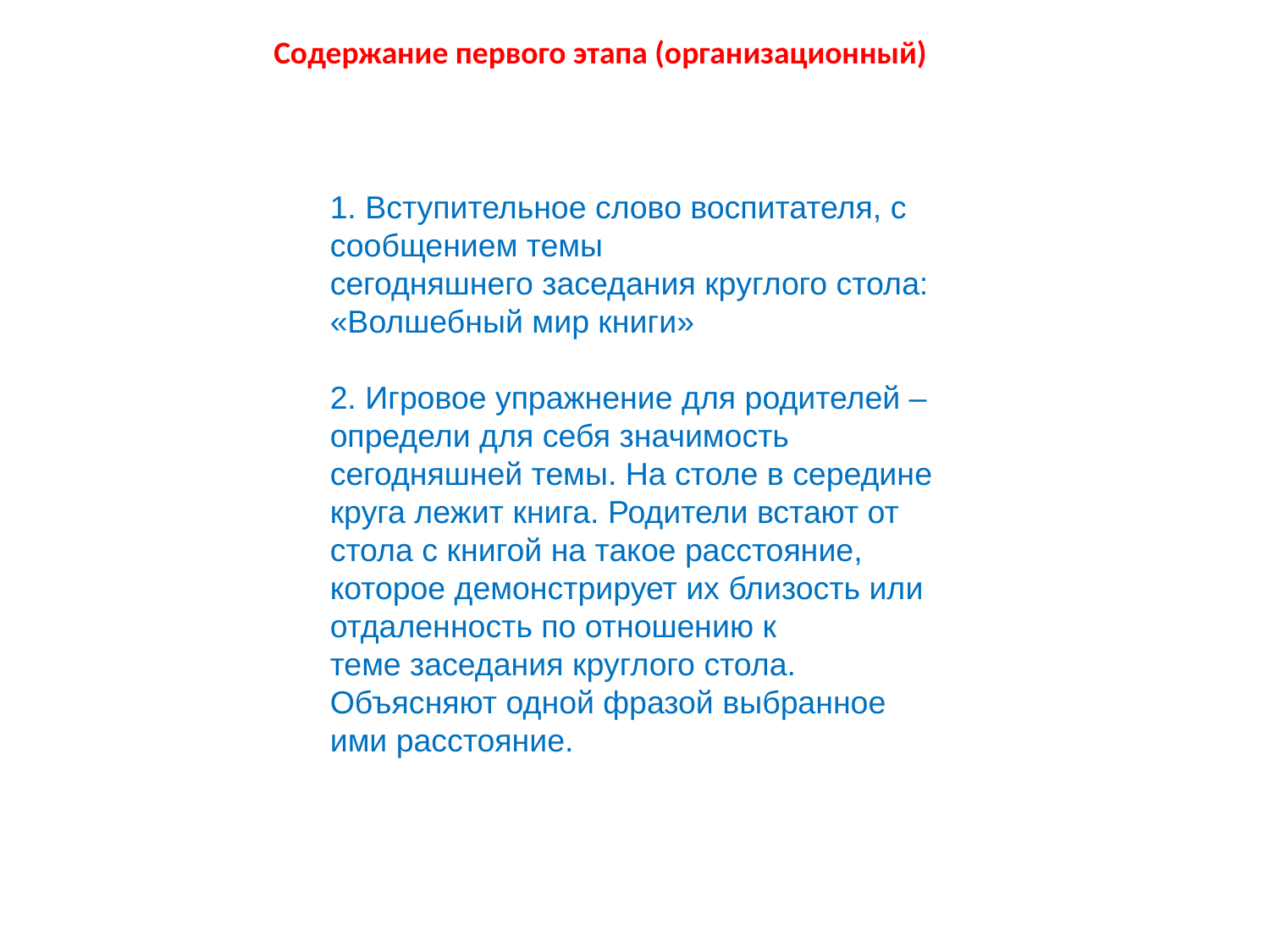

Содержание первого этапа (организационный)
1. Вступительное слово воспитателя, с сообщением темы сегодняшнего заседания круглого стола: «Волшебный мир книги»

2. Игровое упражнение для родителей – определи для себя значимость сегодняшней темы. На столе в середине круга лежит книга. Родители встают от стола с книгой на такое расстояние, которое демонстрирует их близость или отдаленность по отношению к теме заседания круглого стола. Объясняют одной фразой выбранное ими расстояние.